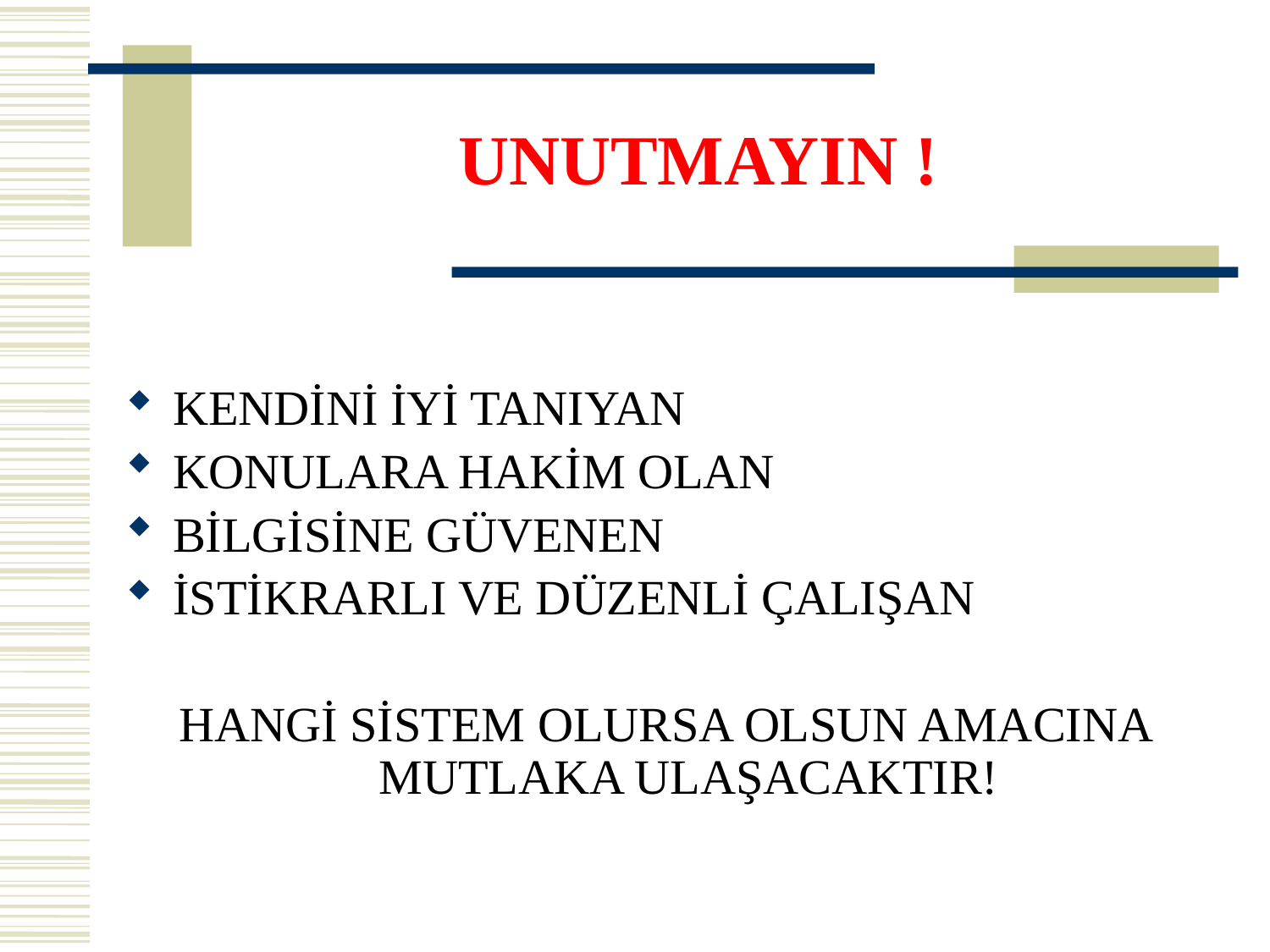

# UNUTMAYIN !

KENDİNİ İYİ TANIYAN
KONULARA HAKİM OLAN
BİLGİSİNE GÜVENEN
İSTİKRARLI VE DÜZENLİ ÇALIŞAN

HANGİ SİSTEM OLURSA OLSUN AMACINA MUTLAKA ULAŞACAKTIR!